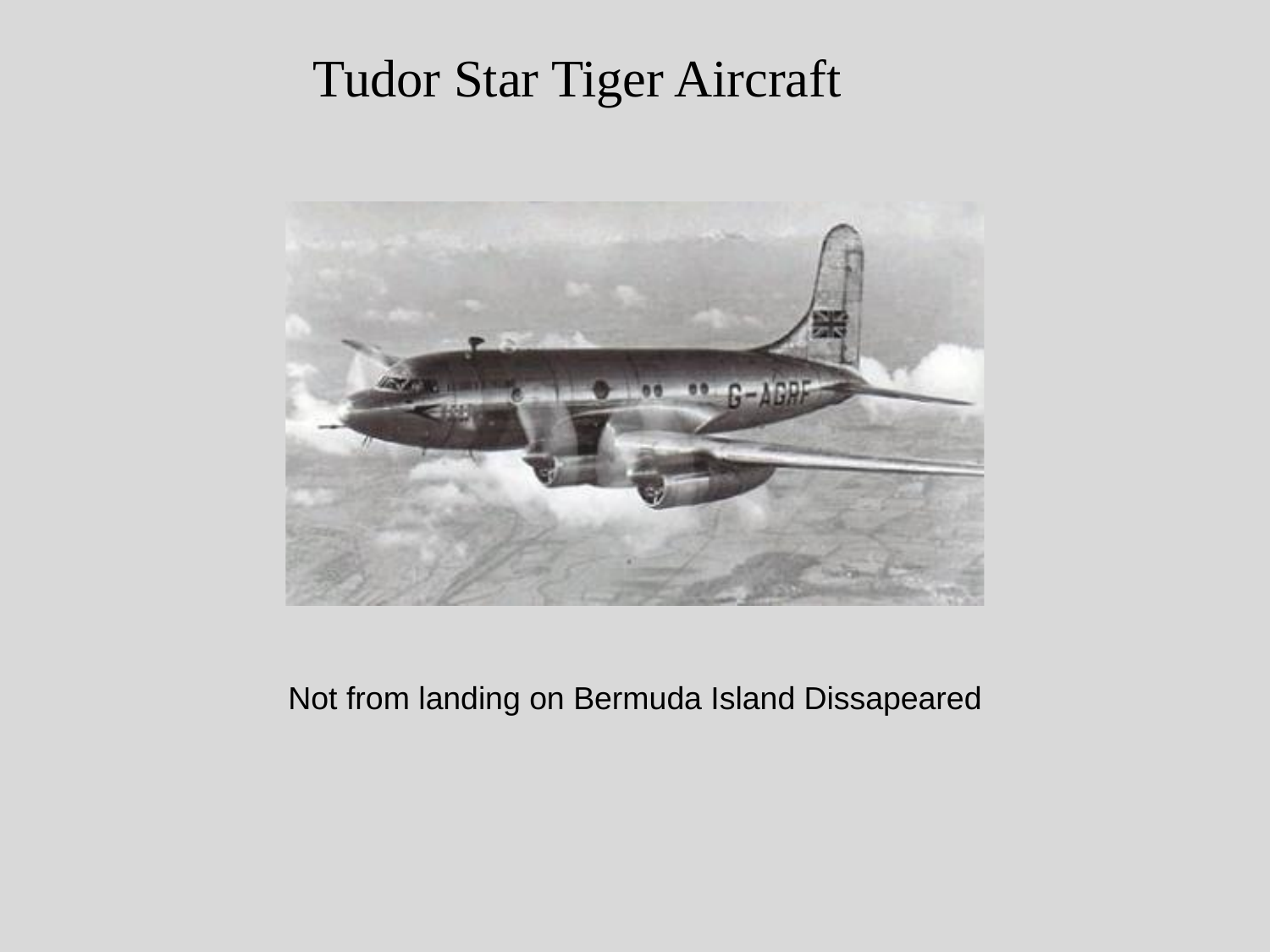

Tudor Star Tiger Aircraft

Not from landing on Bermuda Island Dissapeared